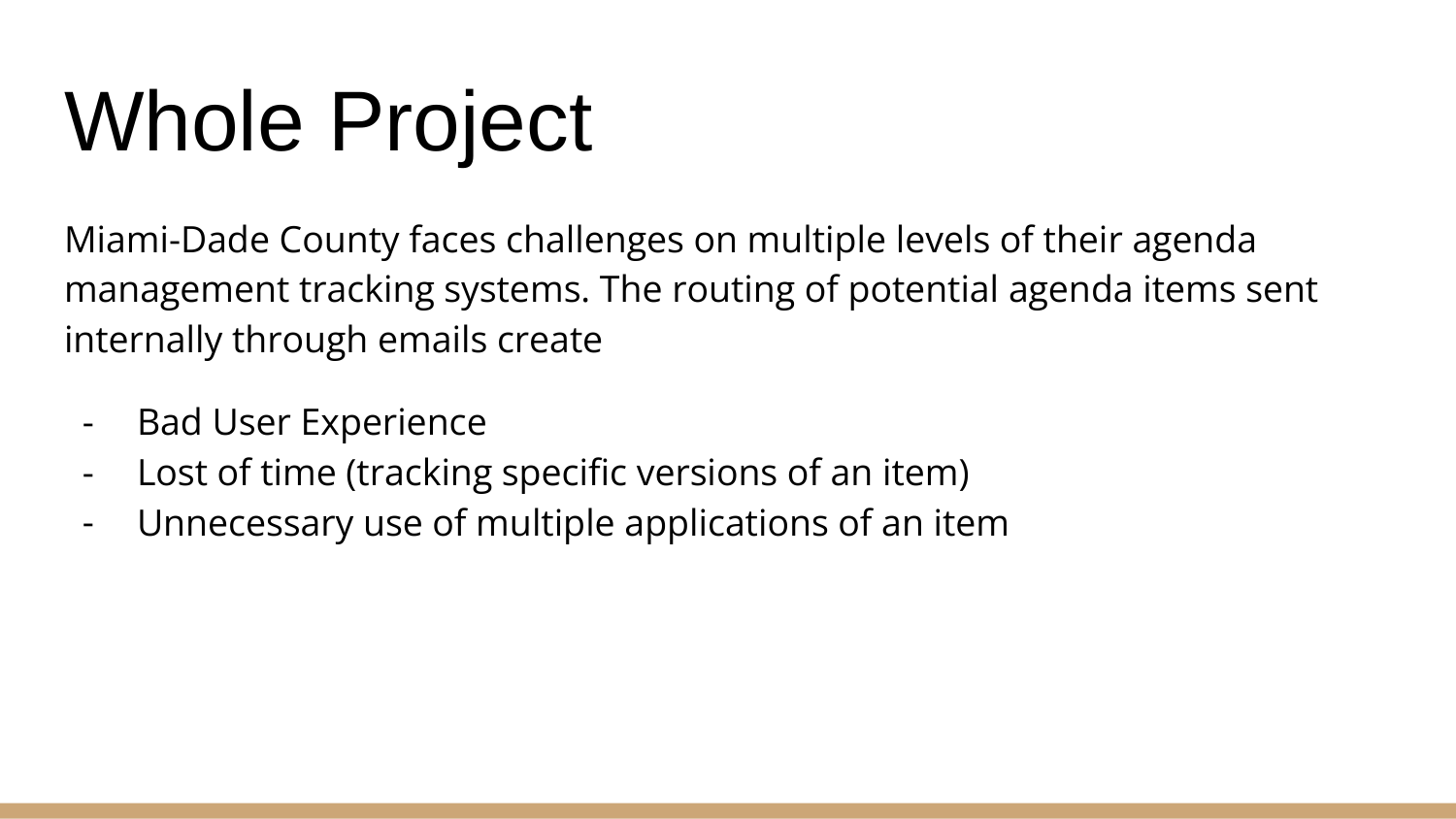

# Whole Project
Miami-Dade County faces challenges on multiple levels of their agenda management tracking systems. The routing of potential agenda items sent internally through emails create
Bad User Experience
Lost of time (tracking specific versions of an item)
Unnecessary use of multiple applications of an item